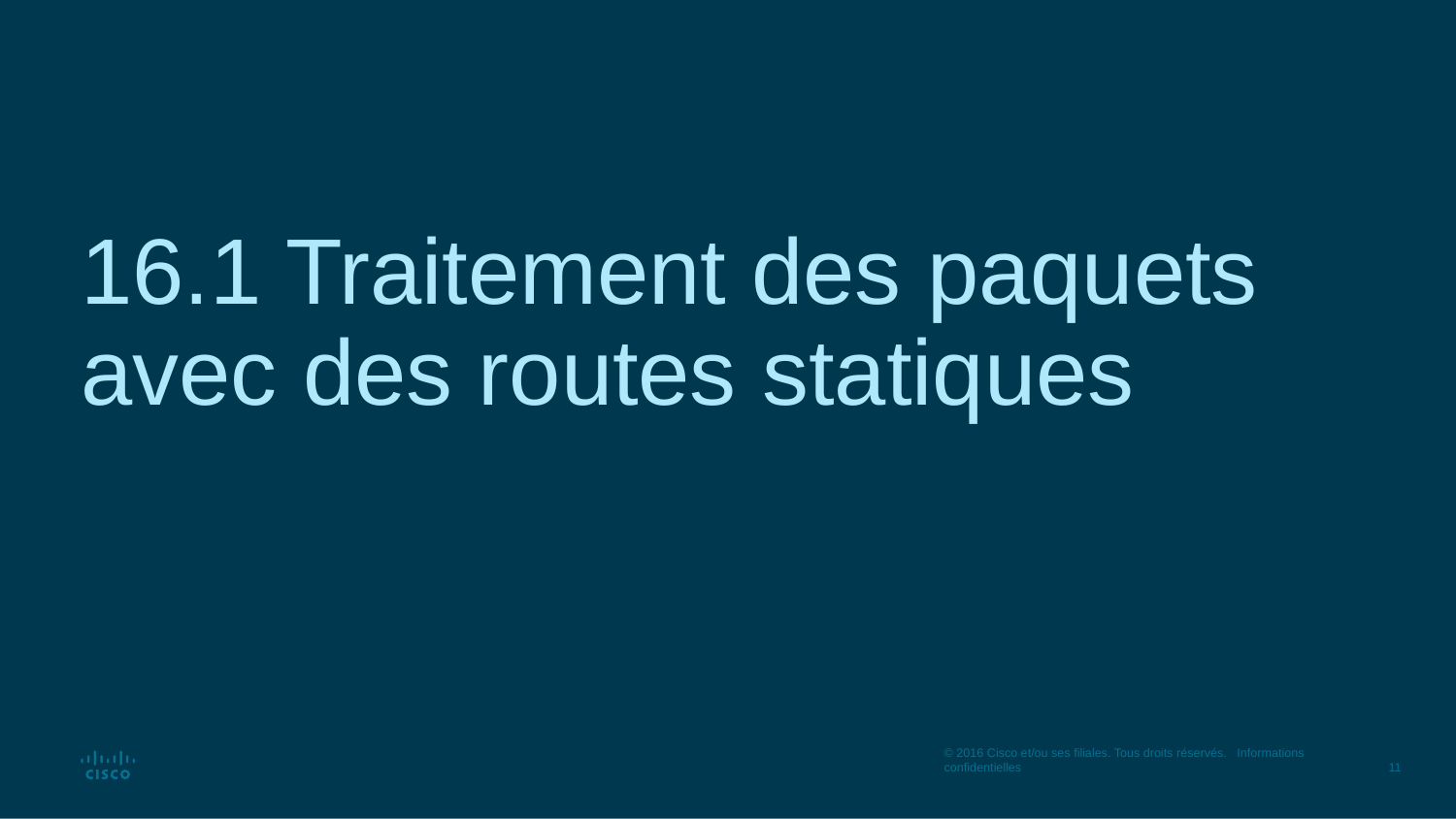

# 16.1 Traitement des paquets avec des routes statiques